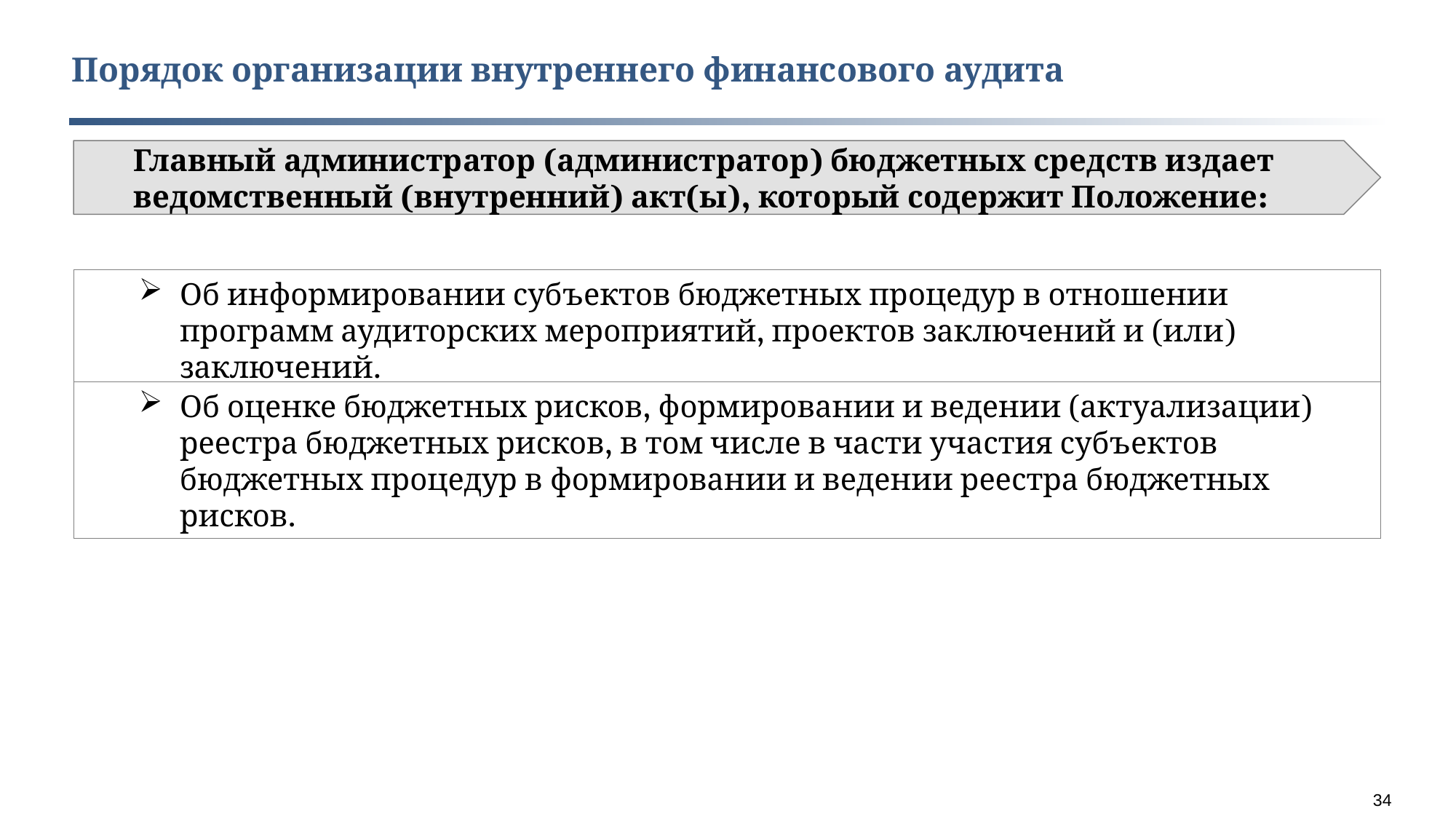

Порядок организации внутреннего финансового аудита
Главный администратор (администратор) бюджетных средств издает ведомственный (внутренний) акт(ы), который содержит Положение:
Об информировании субъектов бюджетных процедур в отношении программ аудиторских мероприятий, проектов заключений и (или) заключений.
Об оценке бюджетных рисков, формировании и ведении (актуализации) реестра бюджетных рисков, в том числе в части участия субъектов бюджетных процедур в формировании и ведении реестра бюджетных рисков.